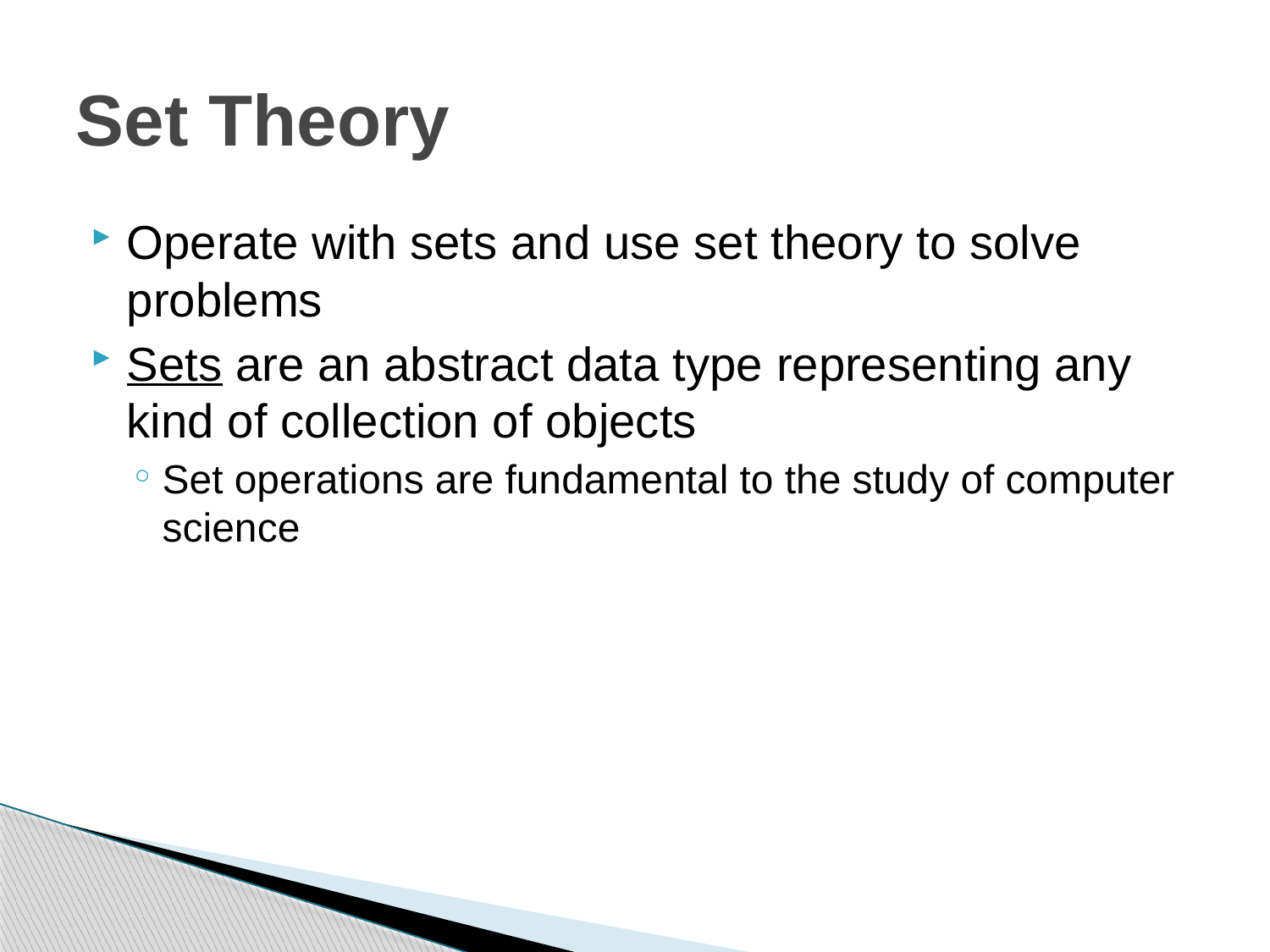

# Set Theory
Operate with sets and use set theory to solve problems
Sets are an abstract data type representing any kind of collection of objects
Set operations are fundamental to the study of computer science